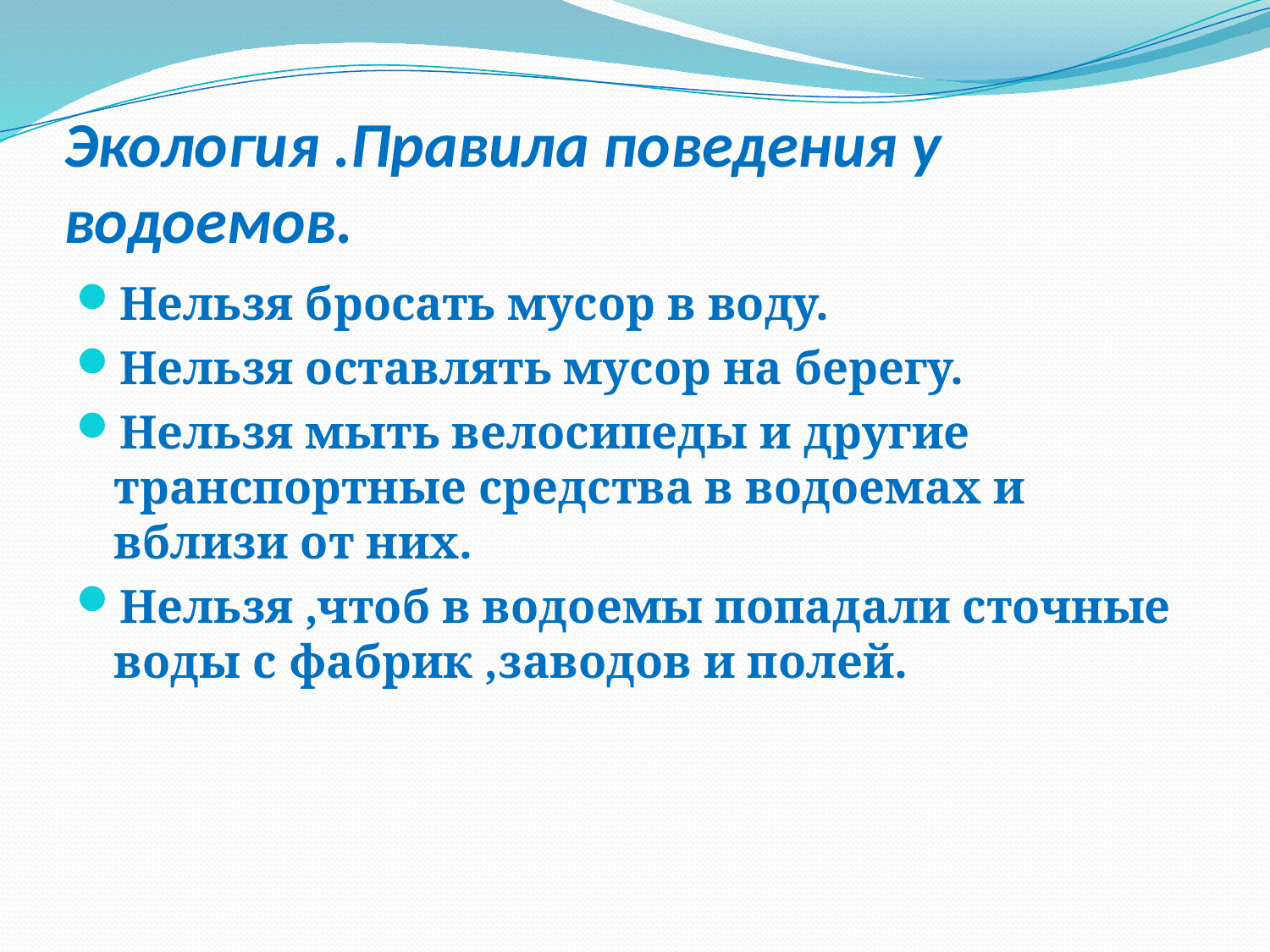

# Экология .Правила поведения у водоемов.
Нельзя бросать мусор в воду.
Нельзя оставлять мусор на берегу.
Нельзя мыть велосипеды и другие транспортные средства в водоемах и вблизи от них.
Нельзя ,чтоб в водоемы попадали сточные воды с фабрик ,заводов и полей.